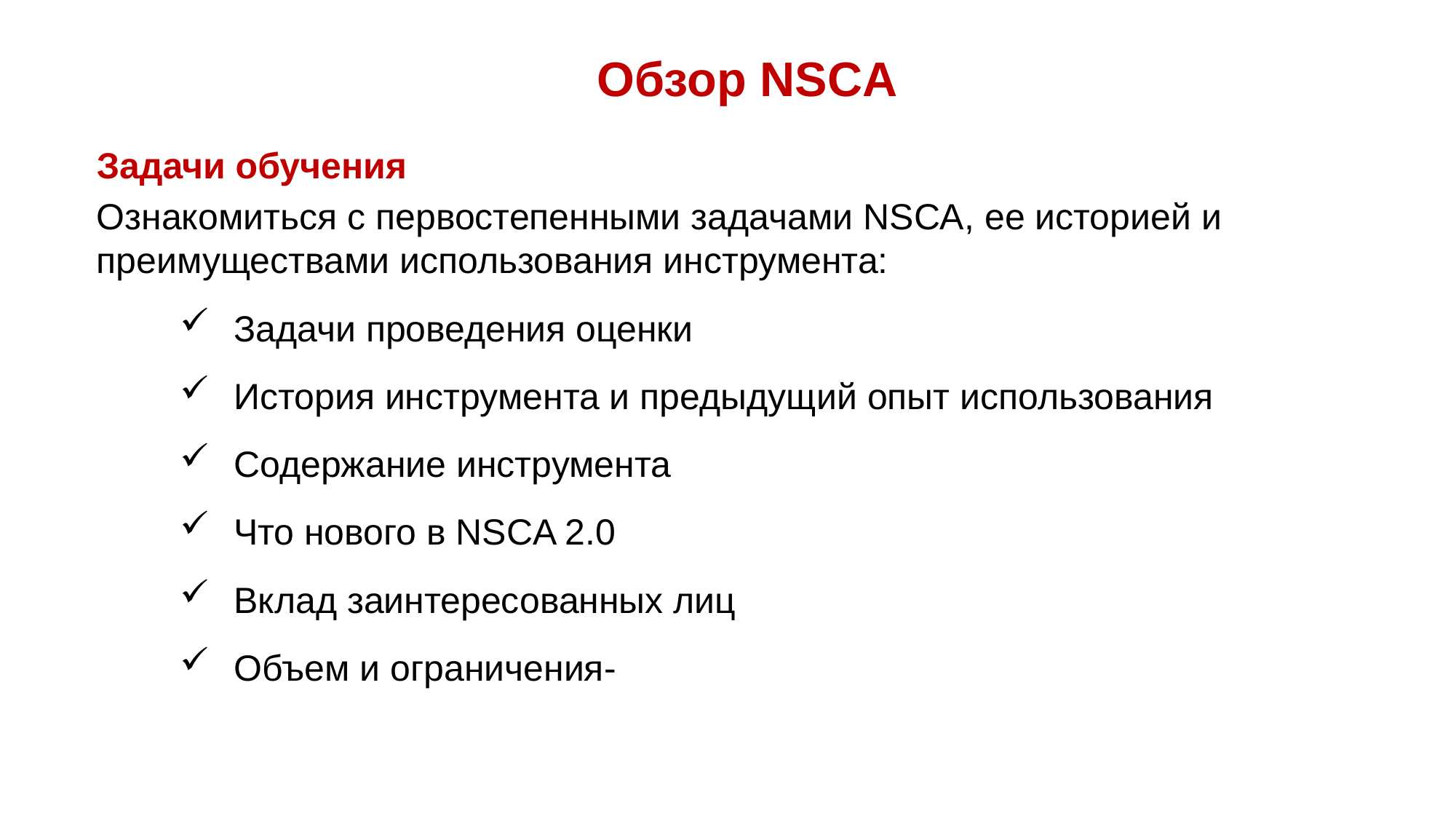

# Обзор NSCA
Задачи обучения
Ознакомиться с первостепенными задачами NSCA, ее историей и преимуществами использования инструмента:
Задачи проведения оценки
История инструмента и предыдущий опыт использования
Содержание инструмента
Что нового в NSCA 2.0
Вклад заинтересованных лиц
Объем и ограничения-